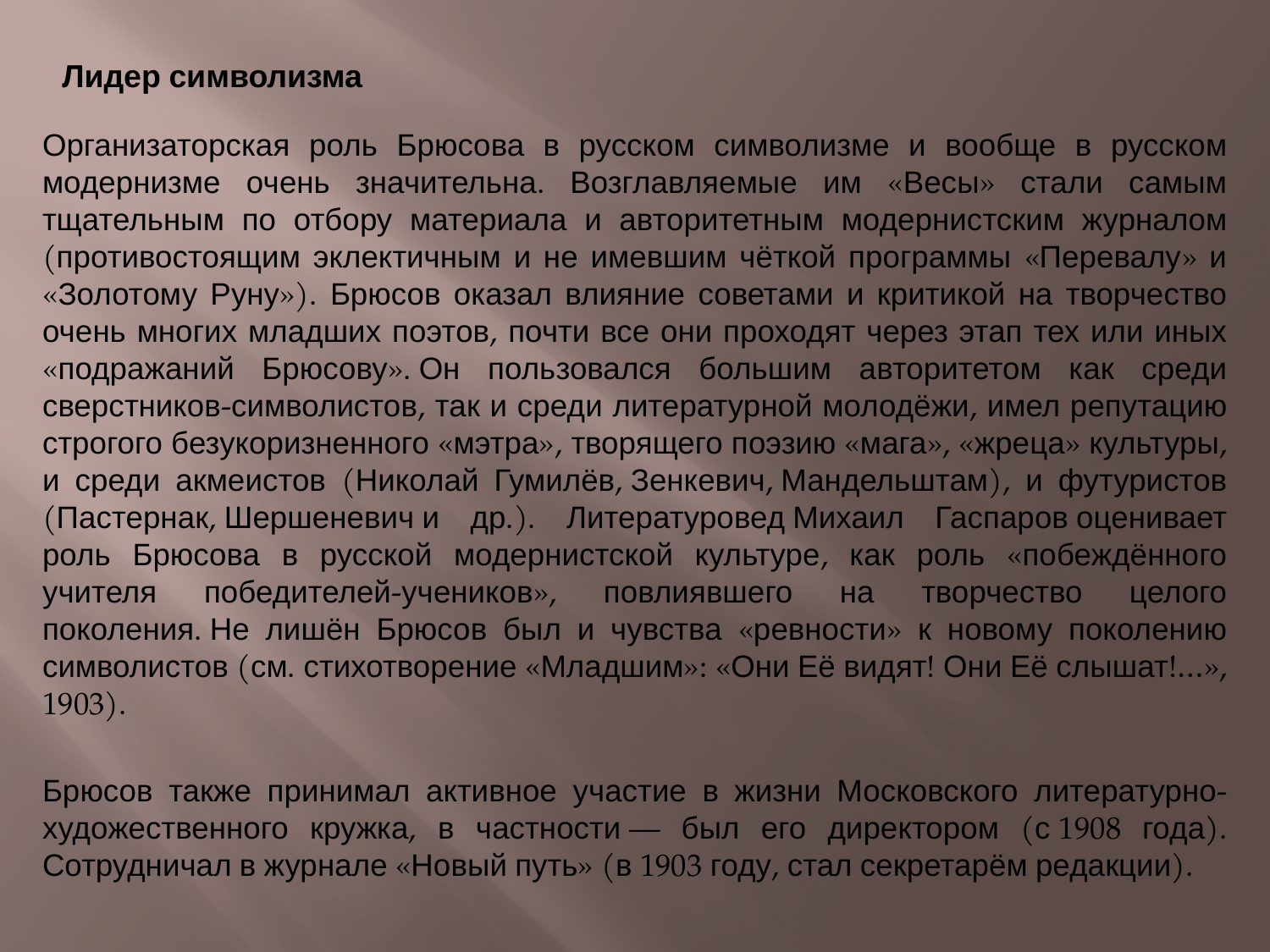

Лидер символизма
Организаторская роль Брюсова в русском символизме и вообще в русском модернизме очень значительна. Возглавляемые им «Весы» стали самым тщательным по отбору материала и авторитетным модернистским журналом (противостоящим эклектичным и не имевшим чёткой программы «Перевалу» и «Золотому Руну»). Брюсов оказал влияние советами и критикой на творчество очень многих младших поэтов, почти все они проходят через этап тех или иных «подражаний Брюсову». Он пользовался большим авторитетом как среди сверстников-символистов, так и среди литературной молодёжи, имел репутацию строгого безукоризненного «мэтра», творящего поэзию «мага», «жреца» культуры, и среди акмеистов (Николай Гумилёв, Зенкевич, Мандельштам), и футуристов (Пастернак, Шершеневич и др.). Литературовед Михаил Гаспаров оценивает роль Брюсова в русской модернистской культуре, как роль «побеждённого учителя победителей-учеников», повлиявшего на творчество целого поколения. Не лишён Брюсов был и чувства «ревности» к новому поколению символистов (см. стихотворение «Младшим»: «Они Её видят! Они Её слышат!…», 1903).

Брюсов также принимал активное участие в жизни Московского литературно-художественного кружка, в частности — был его директором (с 1908 года). Сотрудничал в журнале «Новый путь» (в 1903 году, стал секретарём редакции).